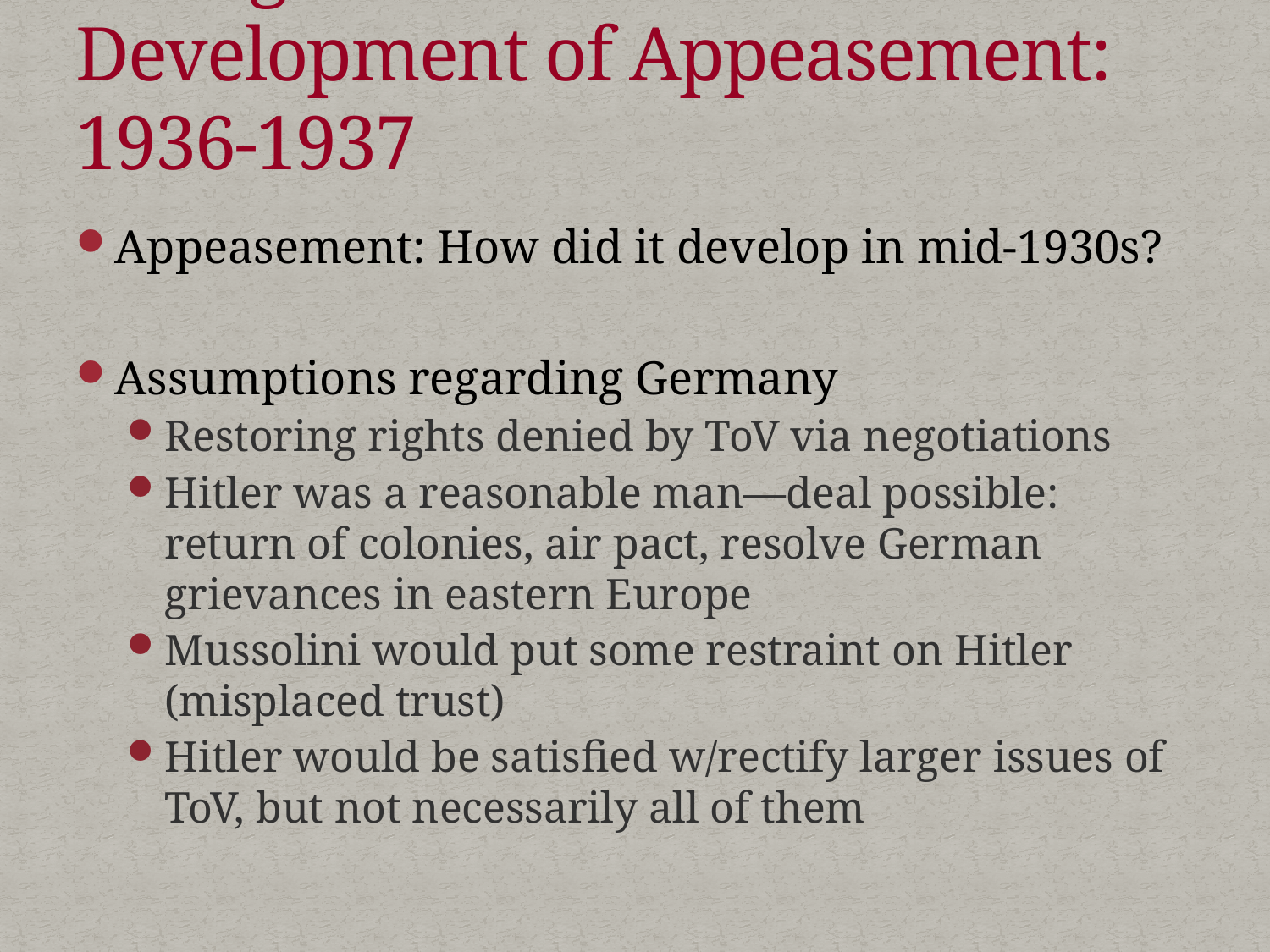

# Foreign Policies & the Development of Appeasement: 1936-1937
Appeasement: How did it develop in mid-1930s?

Assumptions regarding Germany
Restoring rights denied by ToV via negotiations
Hitler was a reasonable man—deal possible: return of colonies, air pact, resolve German grievances in eastern Europe
Mussolini would put some restraint on Hitler (misplaced trust)
Hitler would be satisfied w/rectify larger issues of ToV, but not necessarily all of them